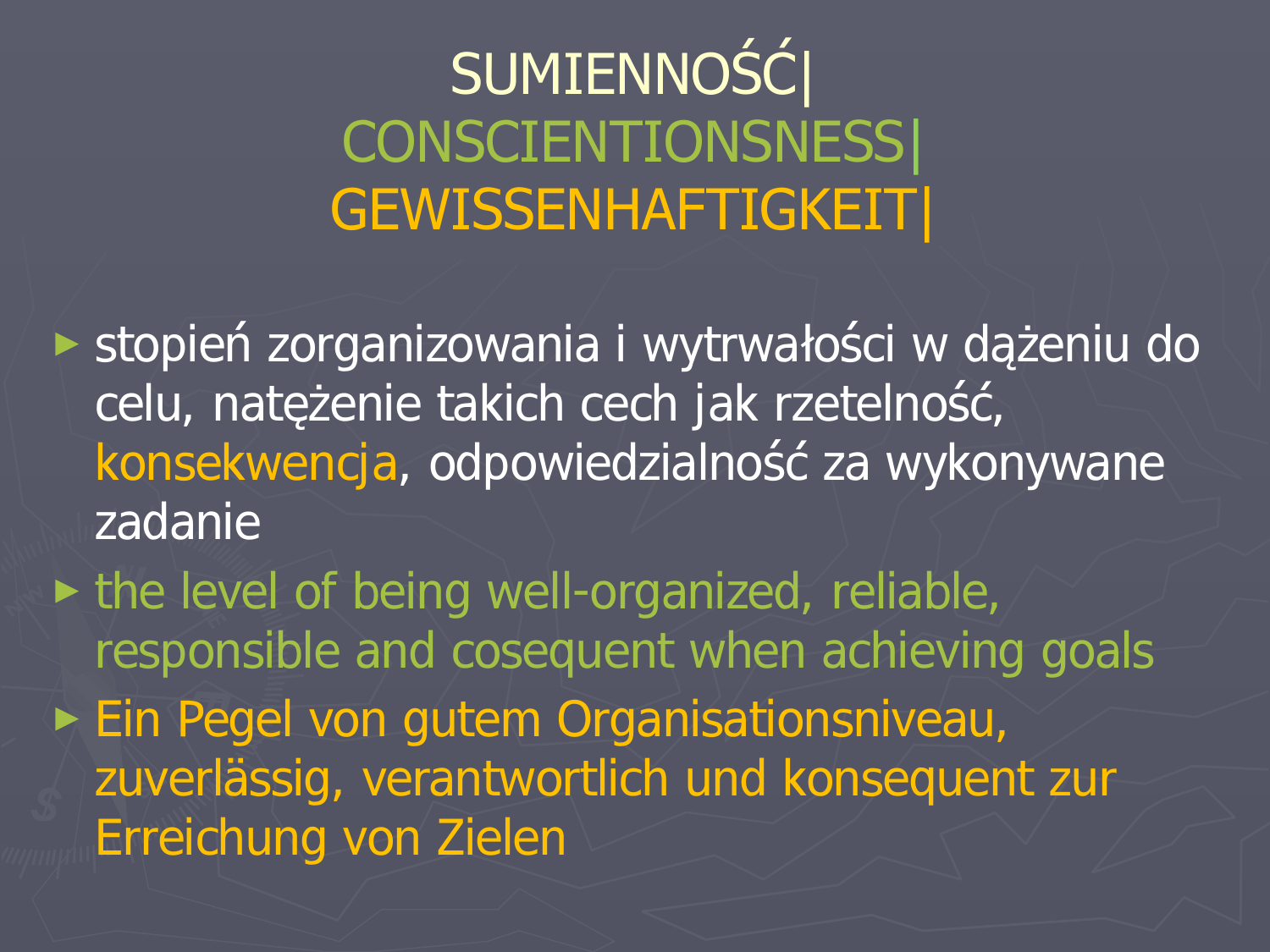

# SUMIENNOŚĆ| CONSCIENTIONSNESS| GEWISSENHAFTIGKEIT|
stopień zorganizowania i wytrwałości w dążeniu do celu, natężenie takich cech jak rzetelność, konsekwencja, odpowiedzialność za wykonywane zadanie
the level of being well-organized, reliable, responsible and cosequent when achieving goals
Ein Pegel von gutem Organisationsniveau, zuverlässig, verantwortlich und konsequent zur Erreichung von Zielen